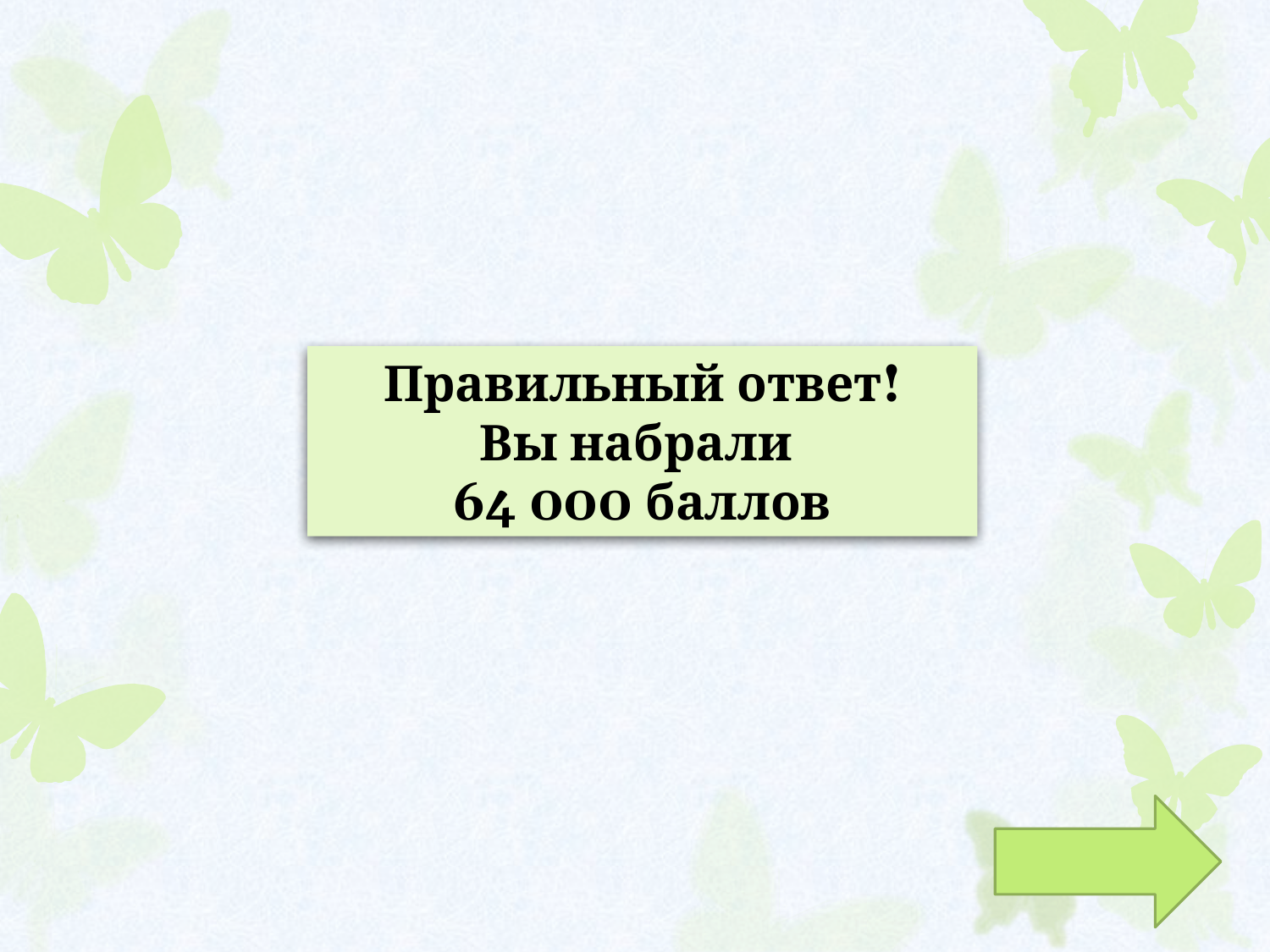

Правильный ответ!
Вы набрали
64 000 баллов